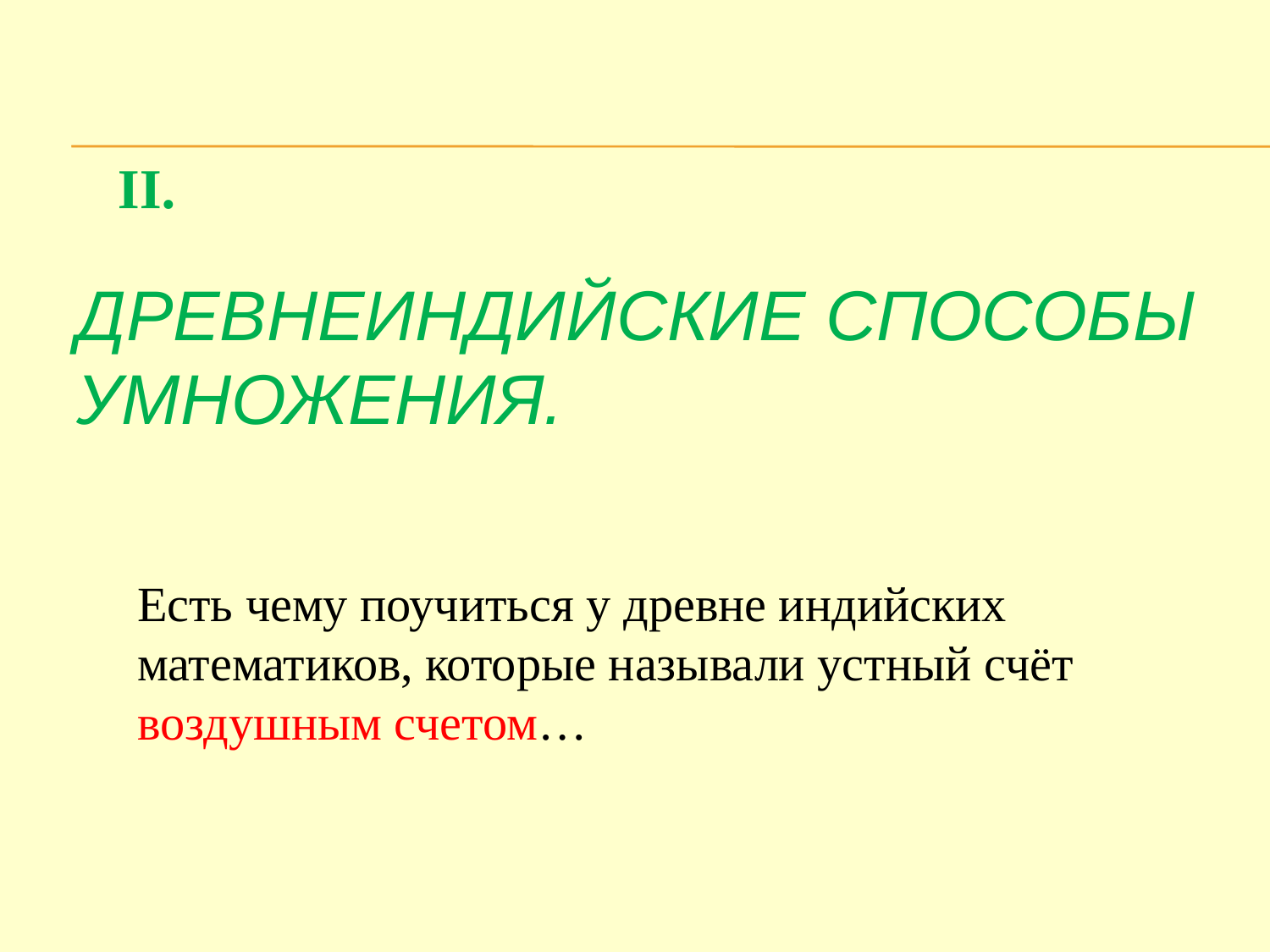

II.
# Древнеиндийские способы умножения.
Есть чему поучиться у древне индийских математиков, которые называли устный счёт воздушным счетом…